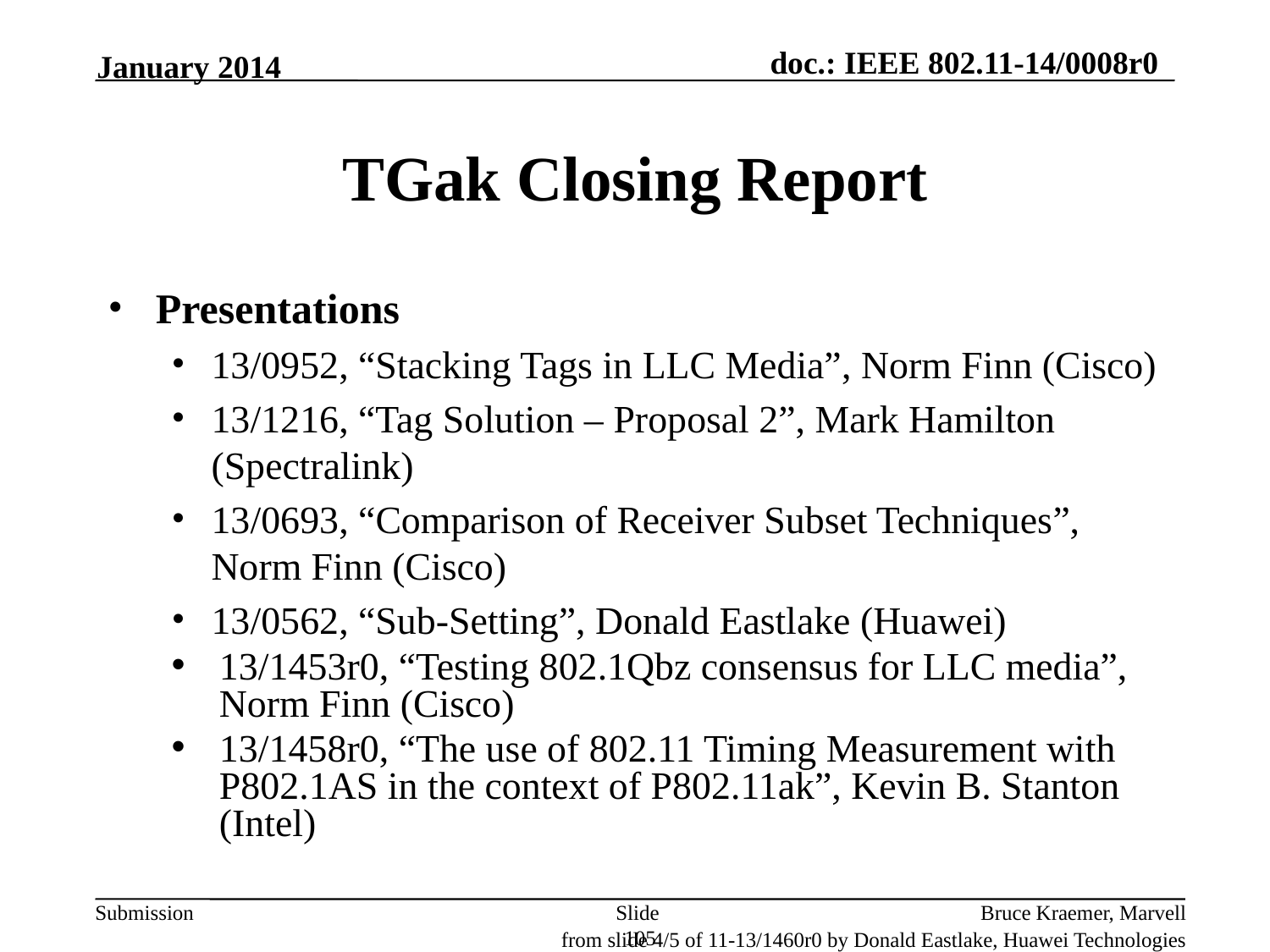

January 2014
# TGak Closing Report
Presentations
13/0952, “Stacking Tags in LLC Media”, Norm Finn (Cisco)
13/1216, “Tag Solution – Proposal 2”, Mark Hamilton (Spectralink)
13/0693, “Comparison of Receiver Subset Techniques”, Norm Finn (Cisco)
13/0562, “Sub-Setting”, Donald Eastlake (Huawei)
13/1453r0, “Testing 802.1Qbz consensus for LLC media”, Norm Finn (Cisco)
13/1458r0, “The use of 802.11 Timing Measurement with P802.1AS in the context of P802.11ak”, Kevin B. Stanton (Intel)

Slide 105
Bruce Kraemer, Marvell
from slide 4/5 of 11-13/1460r0 by Donald Eastlake, Huawei Technologies